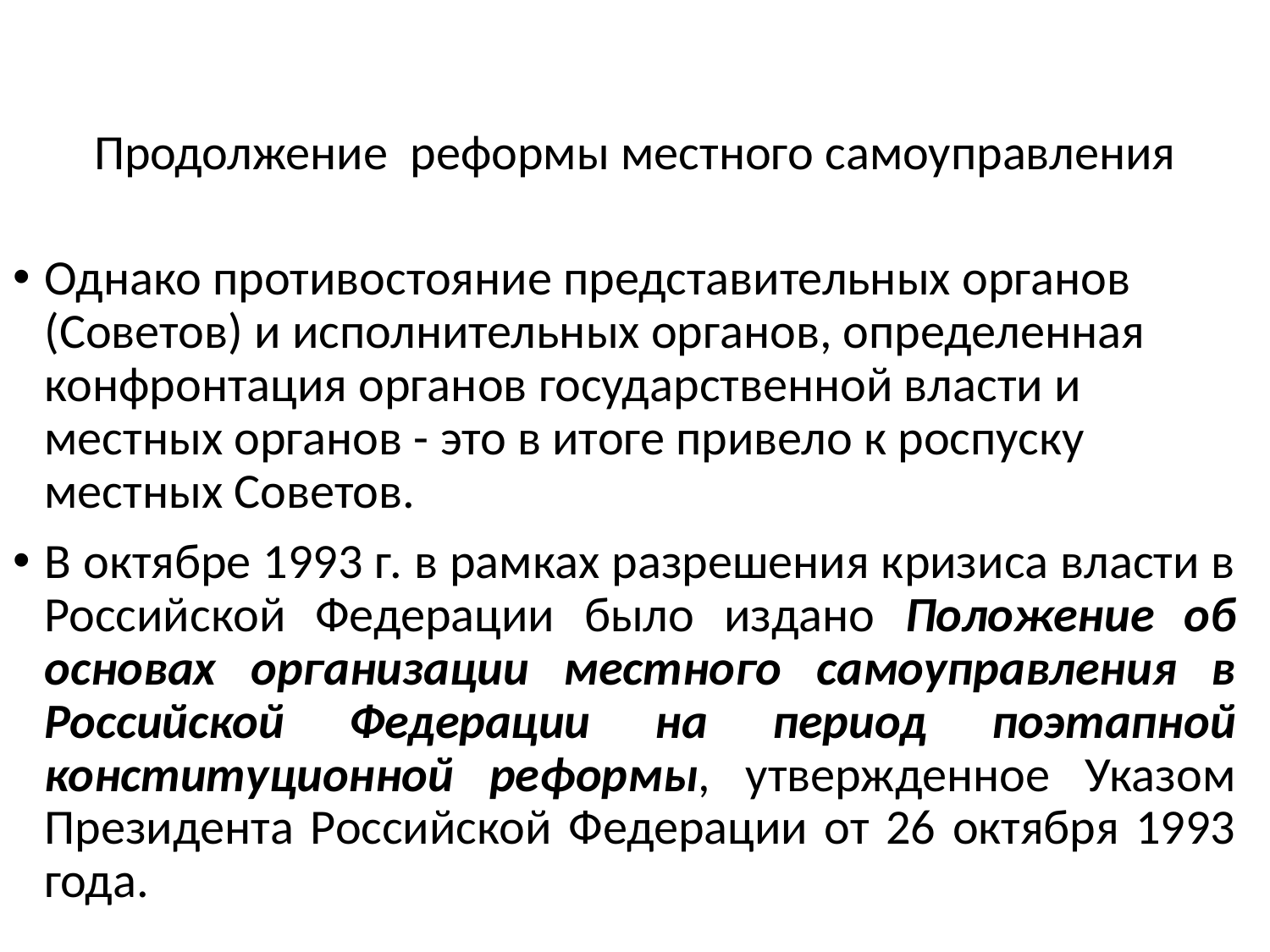

# Продолжение  реформы местного самоуправления
Однако противостояние представительных органов (Советов) и исполнительных органов, определенная конфронтация органов государственной власти и местных органов - это в итоге привело к роспуску местных Советов.
В октябре 1993 г. в рамках разрешения кризиса власти в Российской Федерации было издано Положение об основах организации местного самоуправления в Российской Федерации на период поэтапной конституционной реформы, утвержденное Указом Президента Российской Федерации от 26 октября 1993 года.